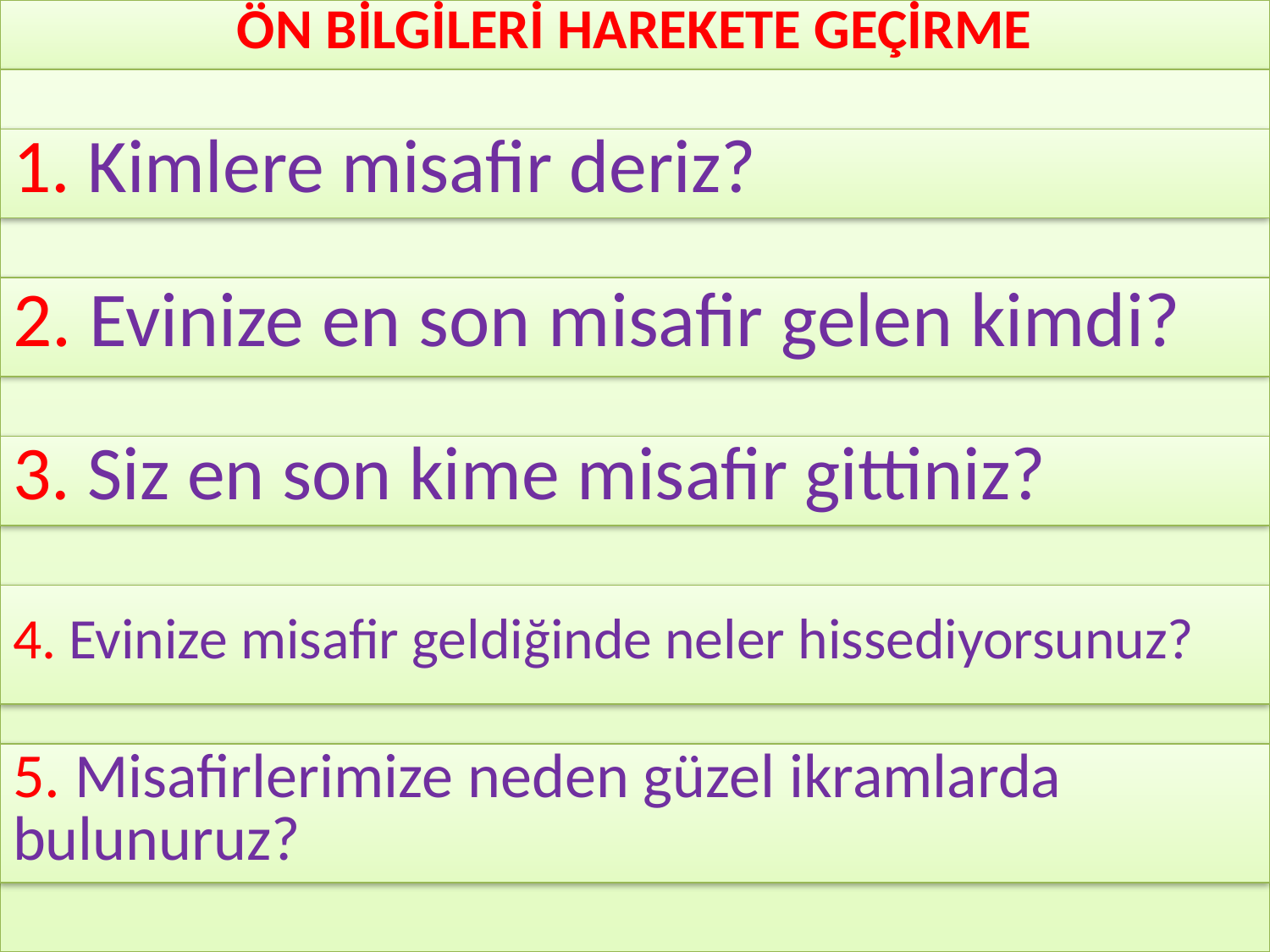

ÖN BİLGİLERİ HAREKETE GEÇİRME

1. Kimlere misafir deriz?
2. Evinize en son misafir gelen kimdi?
3. Siz en son kime misafir gittiniz?
4. Evinize misafir geldiğinde neler hissediyorsunuz?
5. Misafirlerimize neden güzel ikramlarda bulunuruz?